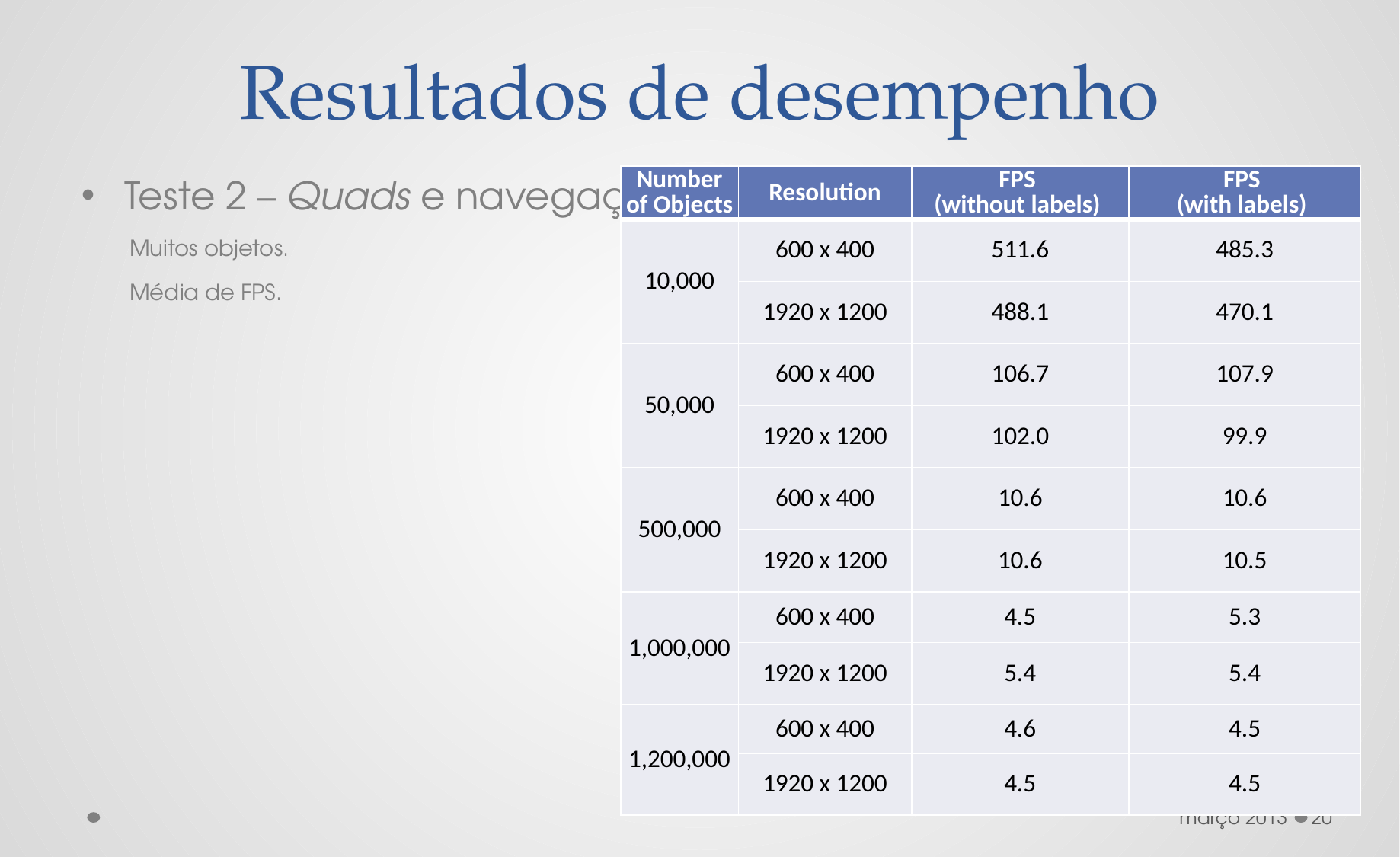

# Resultados de desempenho
Teste 2 – Quads e navegação pela cena
Muitos objetos.
Média de FPS.

| Number of Objects | Resolution | FPS (without labels) | FPS (with labels) |
| --- | --- | --- | --- |
| 10,000 | 600 x 400 | 511.6 | 485.3 |
|  | 1920 x 1200 | 488.1 | 470.1 |
| 50,000 | 600 x 400 | 106.7 | 107.9 |
|  | 1920 x 1200 | 102.0 | 99.9 |
| 500,000 | 600 x 400 | 10.6 | 10.6 |
|  | 1920 x 1200 | 10.6 | 10.5 |
| 1,000,000 | 600 x 400 | 4.5 | 5.3 |
|  | 1920 x 1200 | 5.4 | 5.4 |
| 1,200,000 | 600 x 400 | 4.6 | 4.5 |
|  | 1920 x 1200 | 4.5 | 4.5 |
março 2013
20